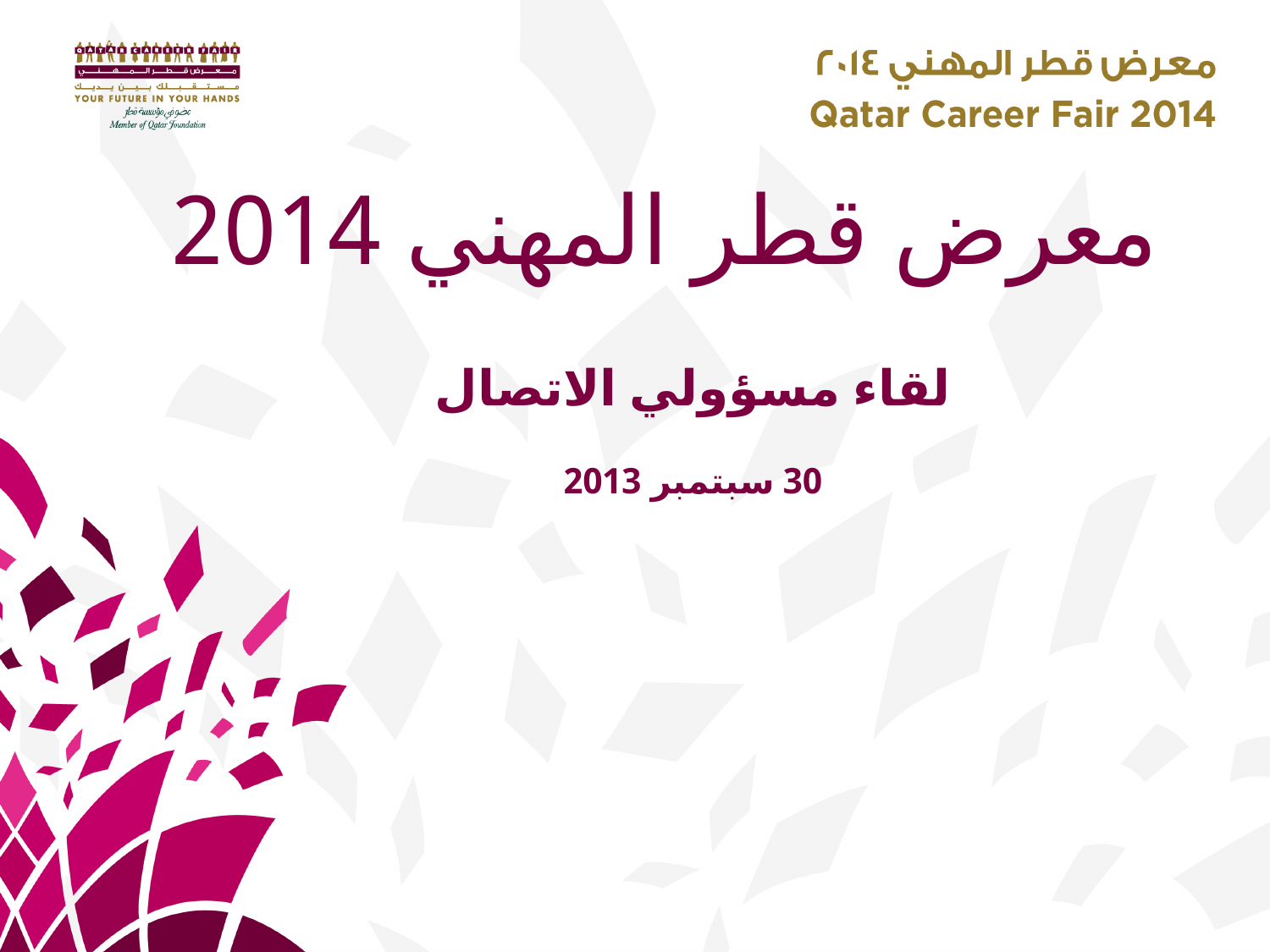

معرض قطر المهني 2014
لقاء مسؤولي الاتصال

30 سبتمبر 2013